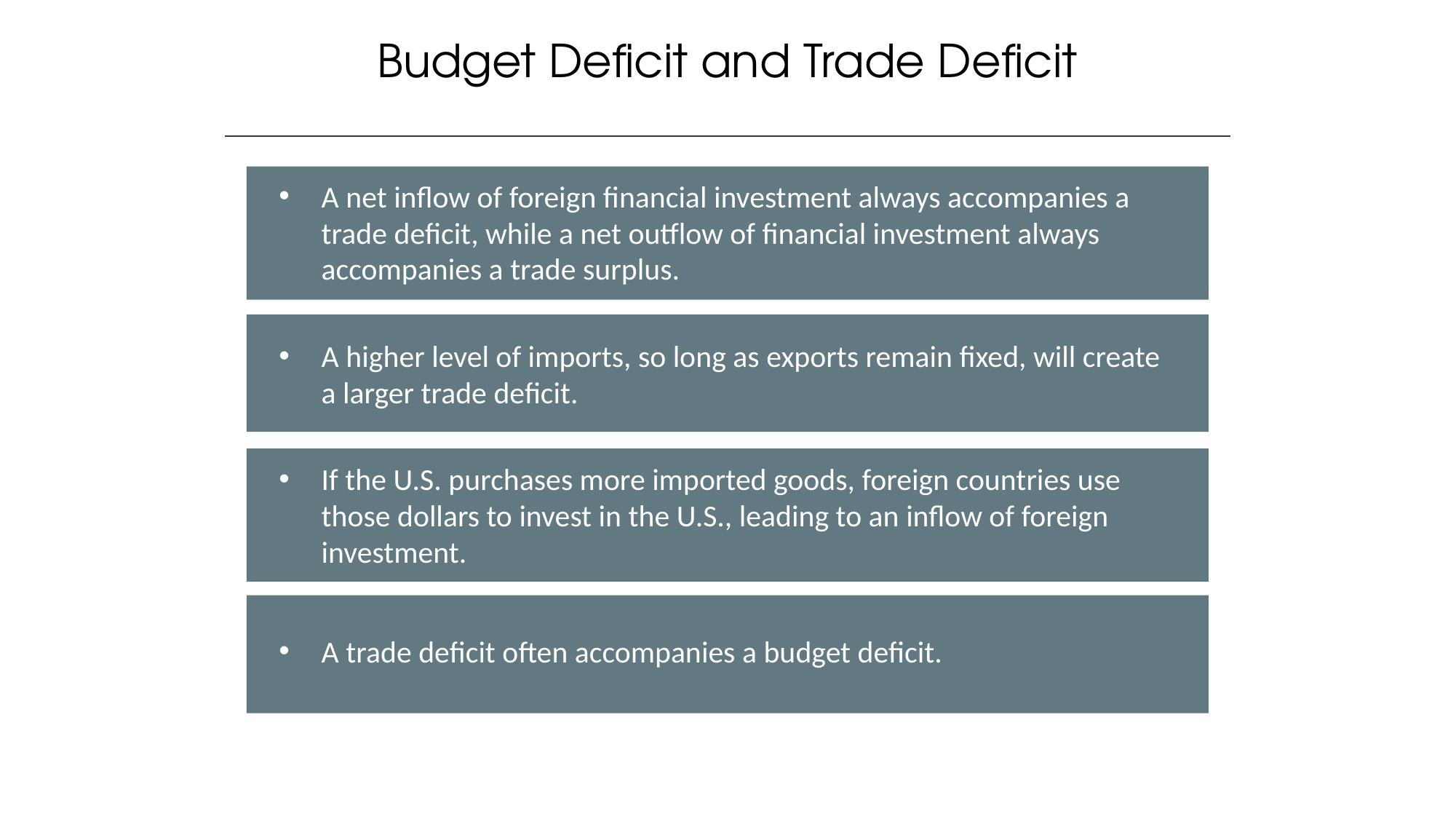

Budget Deficit and Trade Deficit

A net inflow of foreign financial investment always accompanies a trade deficit, while a net outflow of financial investment always accompanies a trade surplus.

A higher level of imports, so long as exports remain fixed, will create a larger trade deficit.

If the U.S. purchases more imported goods, foreign countries use those dollars to invest in the U.S., leading to an inflow of foreign investment.

A trade deficit often accompanies a budget deficit.